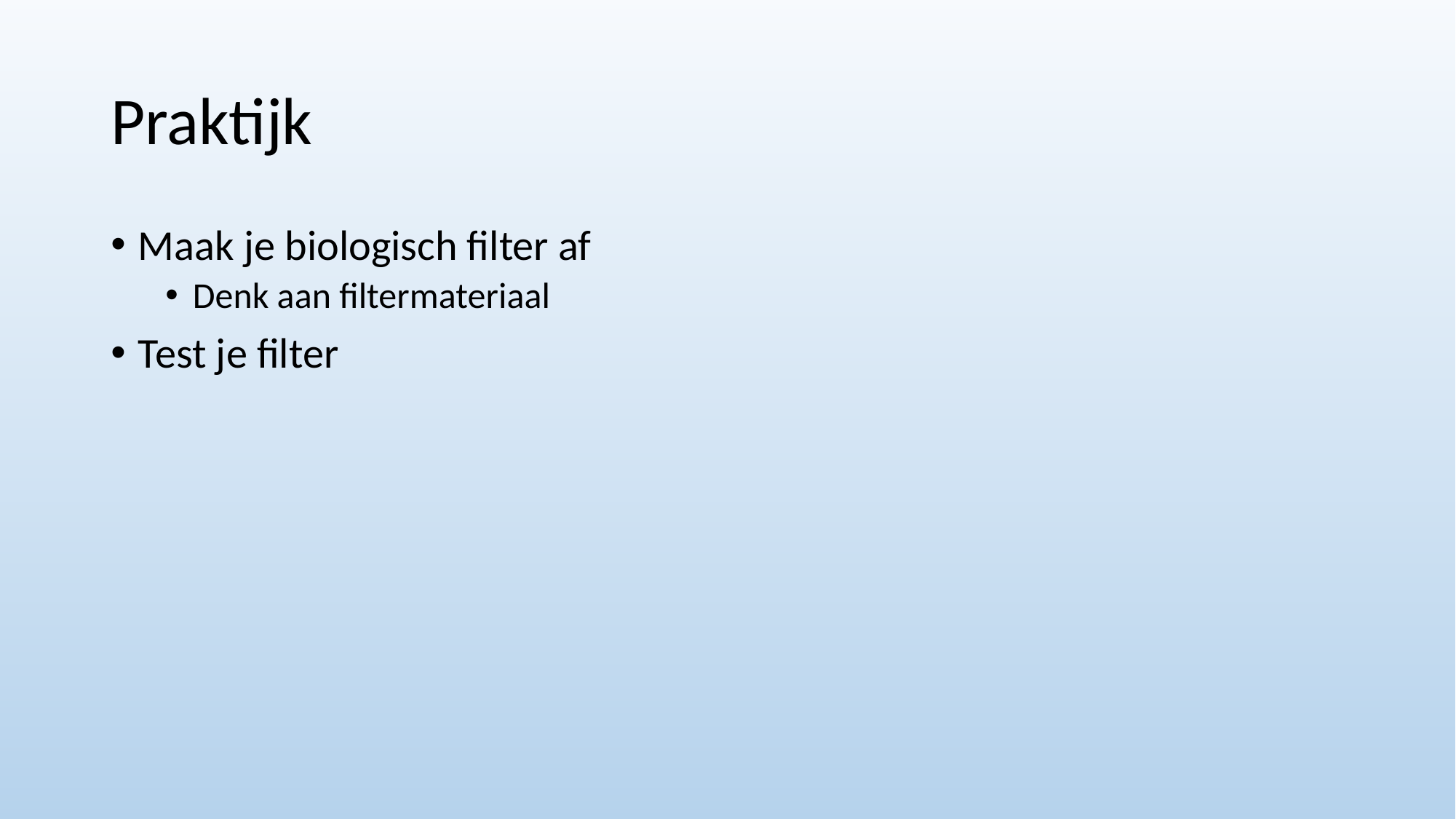

# Praktijk
Maak je biologisch filter af
Denk aan filtermateriaal
Test je filter